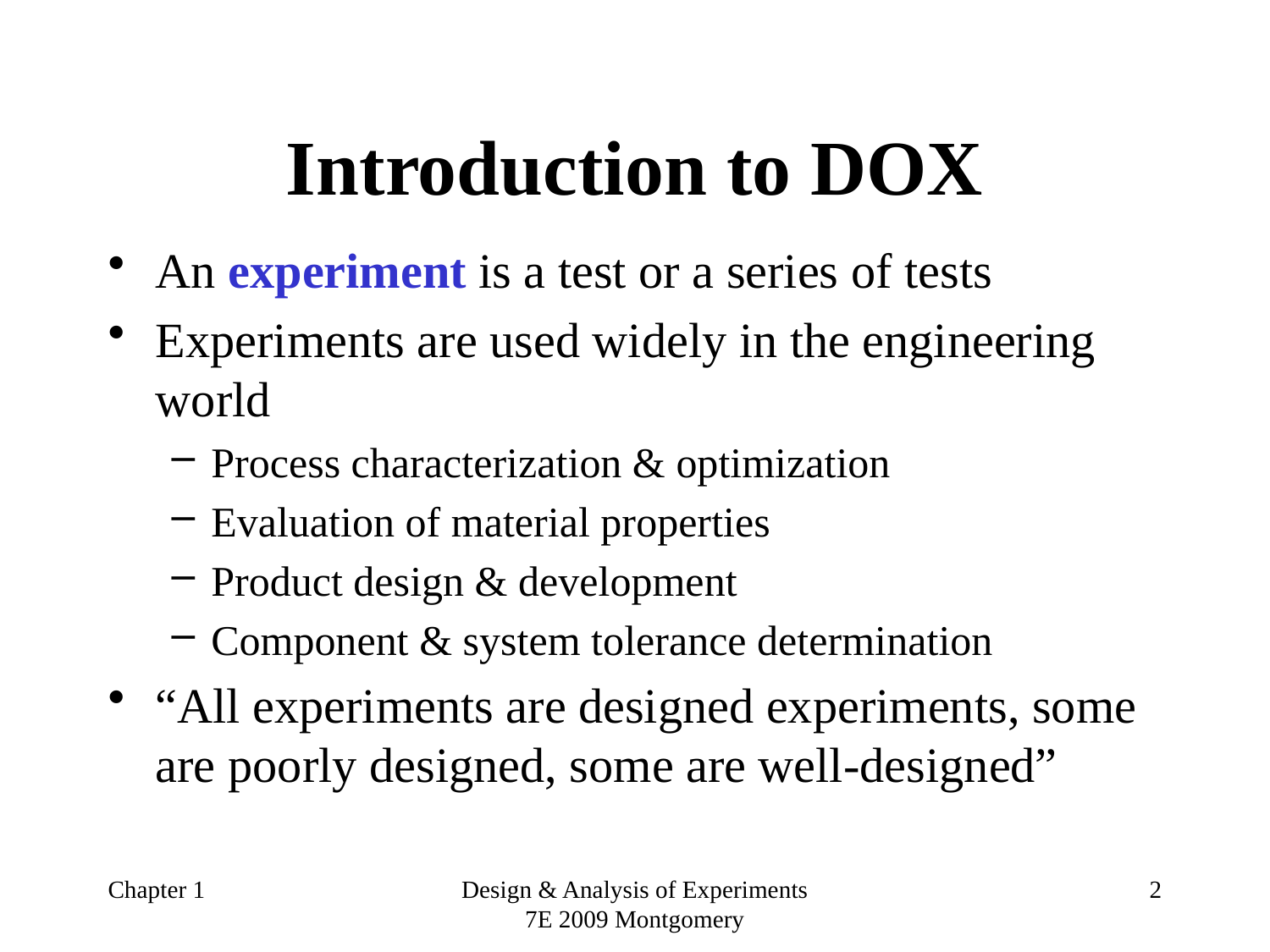

# Introduction to DOX
An experiment is a test or a series of tests
Experiments are used widely in the engineering world
Process characterization & optimization
Evaluation of material properties
Product design & development
Component & system tolerance determination
“All experiments are designed experiments, some are poorly designed, some are well-designed”
Chapter 1
Design & Analysis of Experiments 7E 2009 Montgomery
2